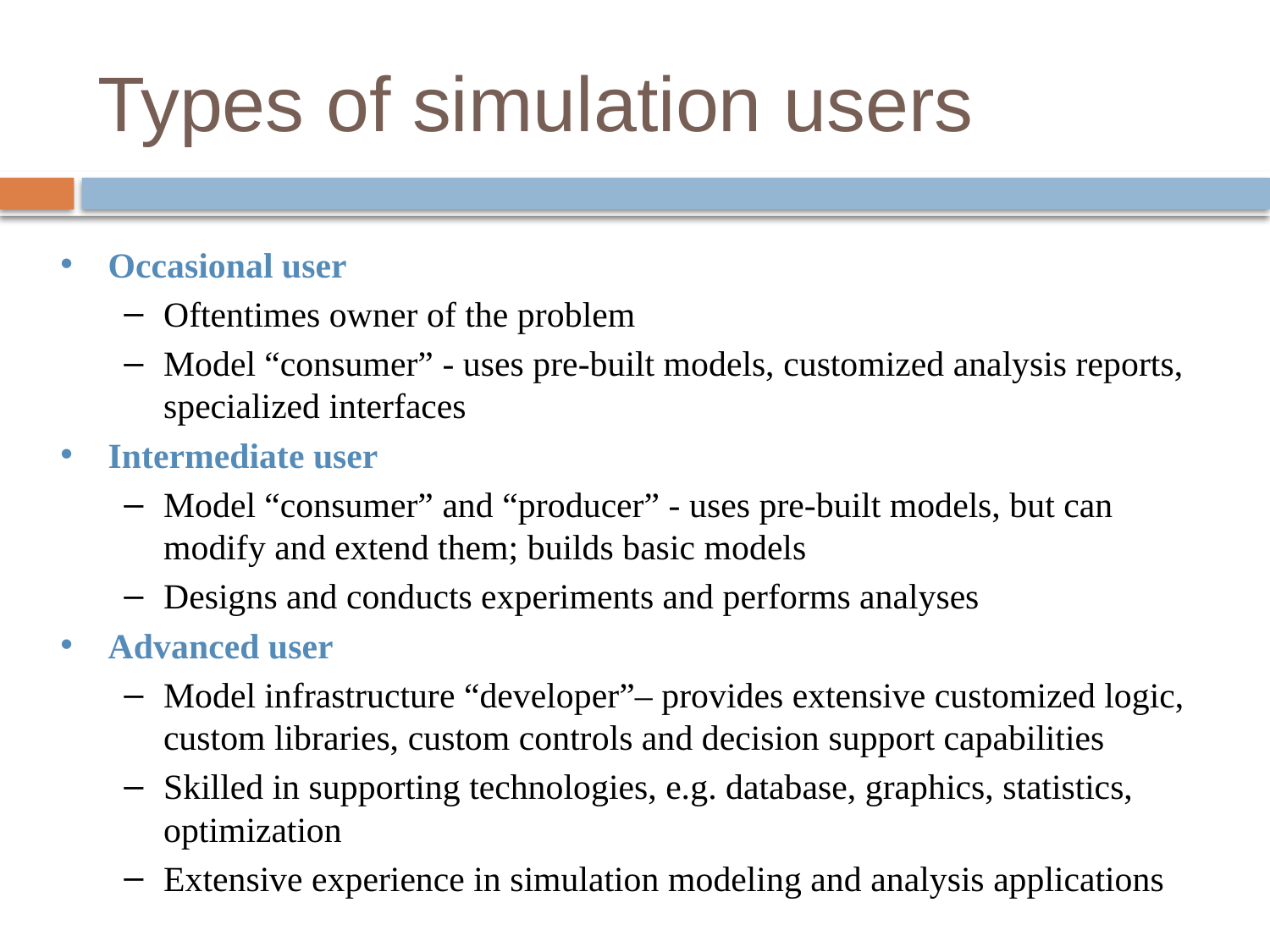

# Types of simulation users
Occasional user
Oftentimes owner of the problem
Model “consumer” - uses pre-built models, customized analysis reports, specialized interfaces
Intermediate user
Model “consumer” and “producer” - uses pre-built models, but can modify and extend them; builds basic models
Designs and conducts experiments and performs analyses
Advanced user
Model infrastructure “developer”– provides extensive customized logic, custom libraries, custom controls and decision support capabilities
Skilled in supporting technologies, e.g. database, graphics, statistics, optimization
Extensive experience in simulation modeling and analysis applications